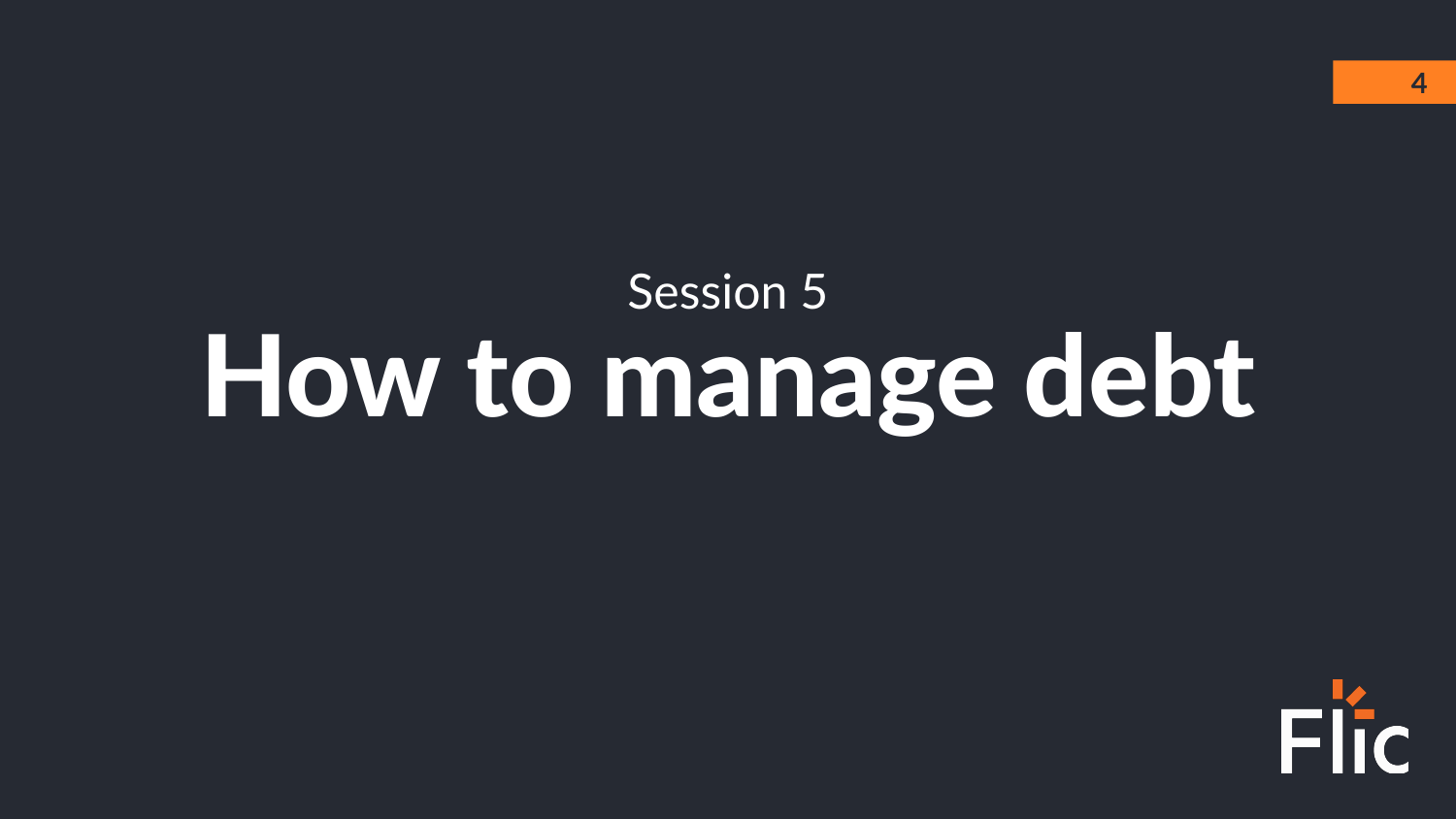

4

Session 5
How to manage debt